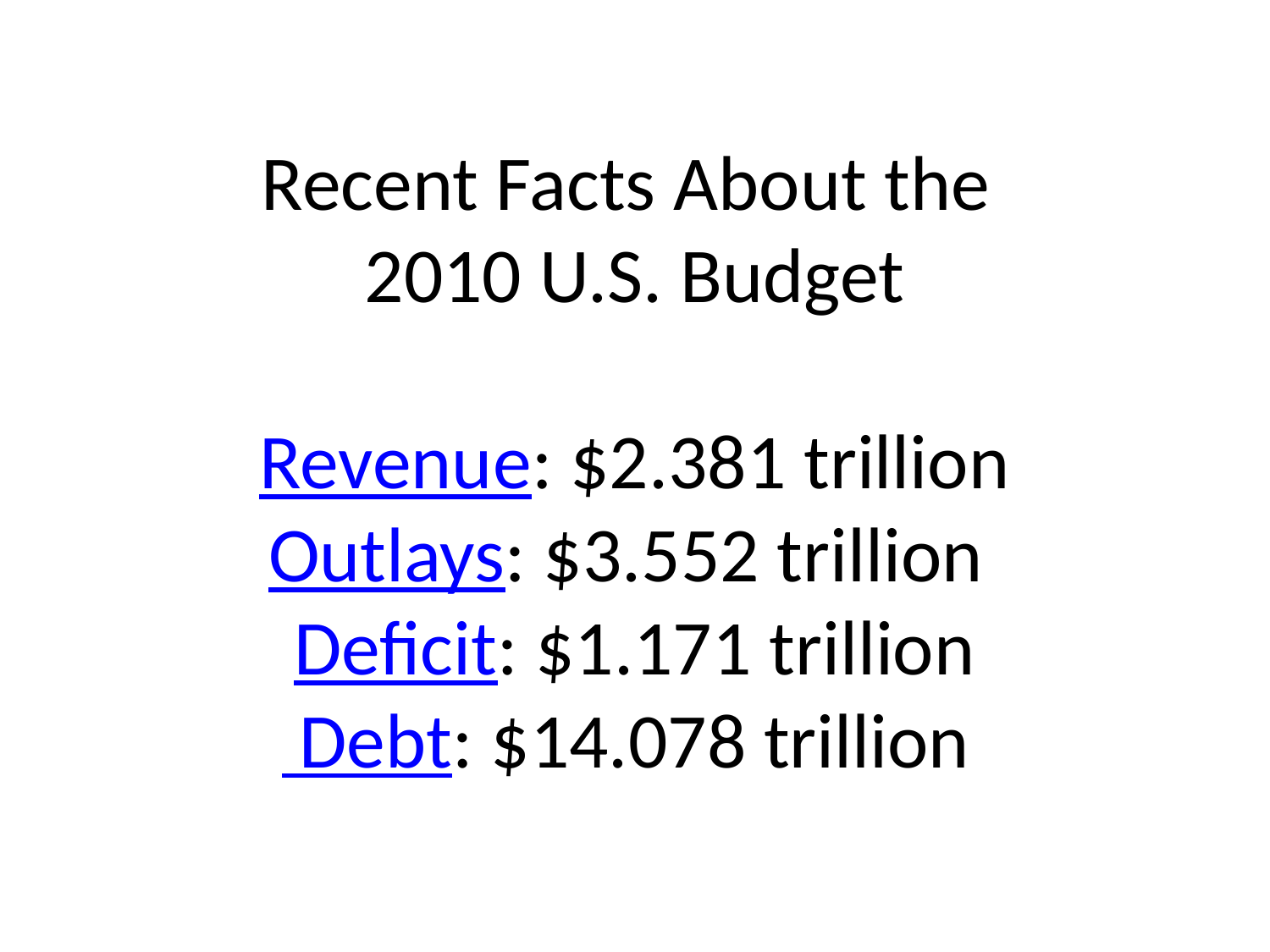

# Recent Facts About the 2010 U.S. Budget Revenue: $2.381 trillion Outlays: $3.552 trillion Deficit: $1.171 trillion Debt: $14.078 trillion